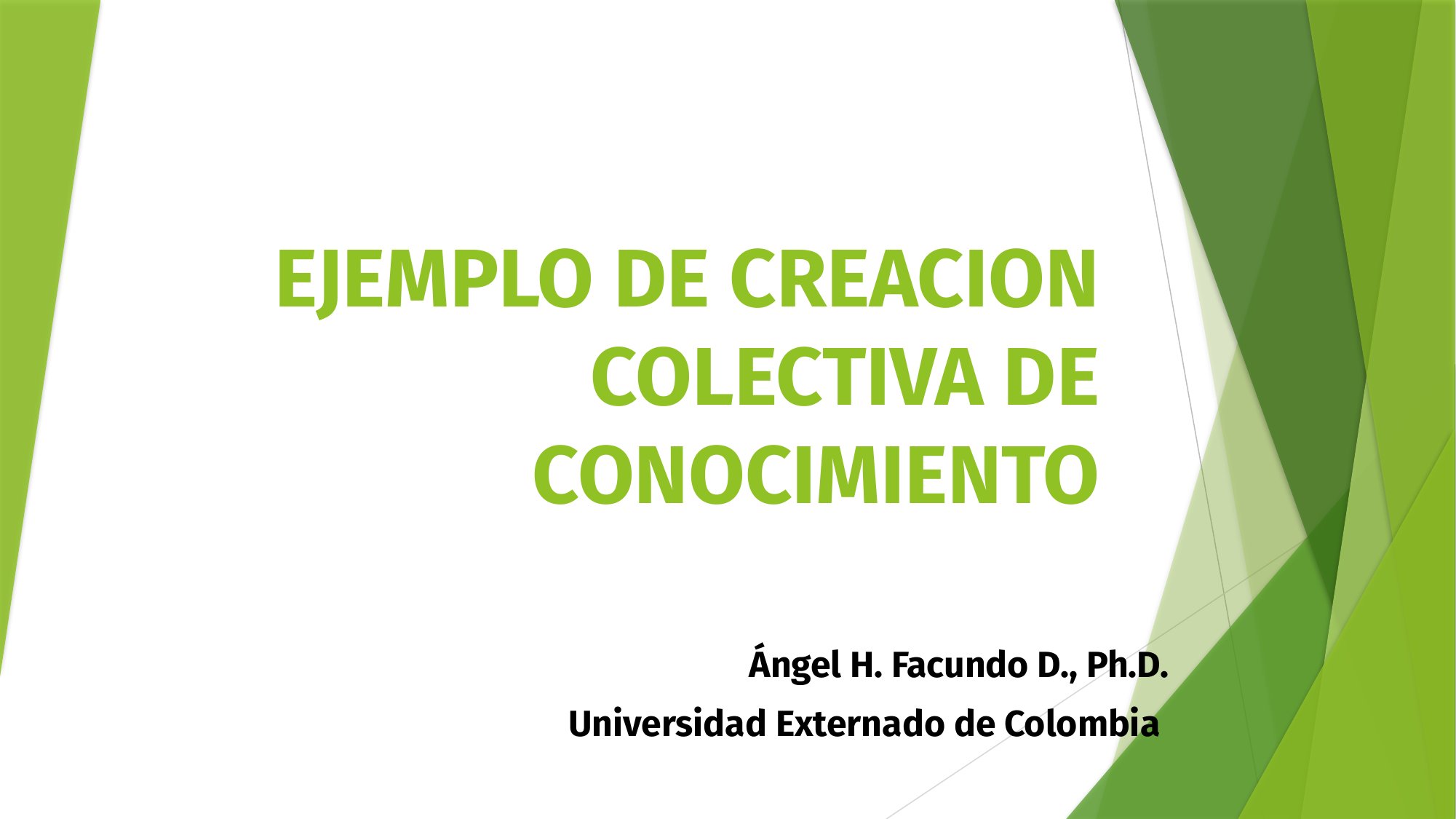

# EJEMPLO DE CREACION COLECTIVA DE CONOCIMIENTO

Ángel H. Facundo D., Ph.D.
Universidad Externado de Colombia